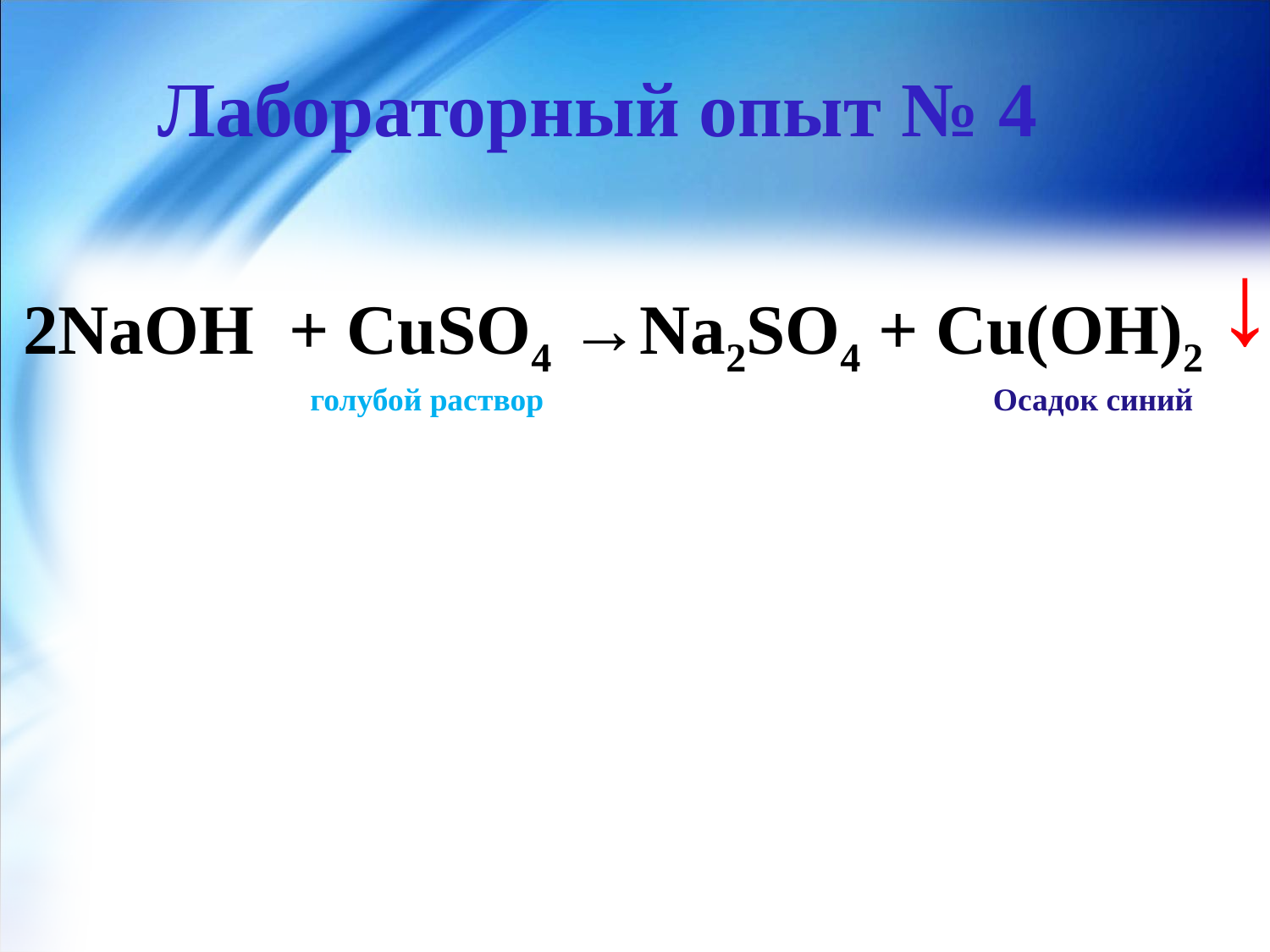

Лабораторный опыт № 4
↓
2NaOH  + CuSO4 →Na2SO4 + Cu(OH)2
голубой раствор
Осадок синий